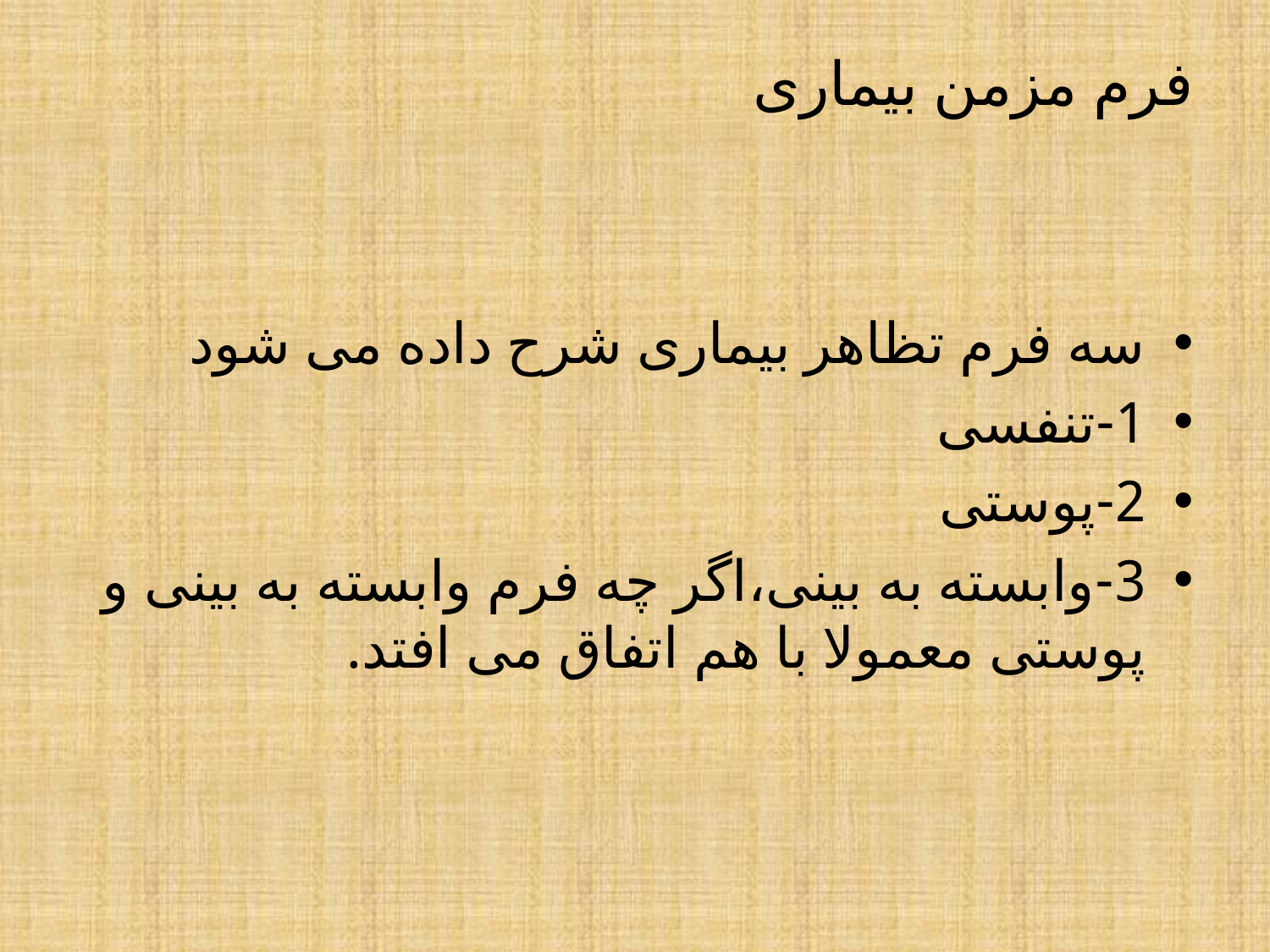

# فرم مزمن بیماری

سه فرم تظاهر بیماری شرح داده می شود
1-تنفسی
2-پوستی
3-وابسته به بینی،اگر چه فرم وابسته به بینی و پوستی معمولا با هم اتفاق می افتد.